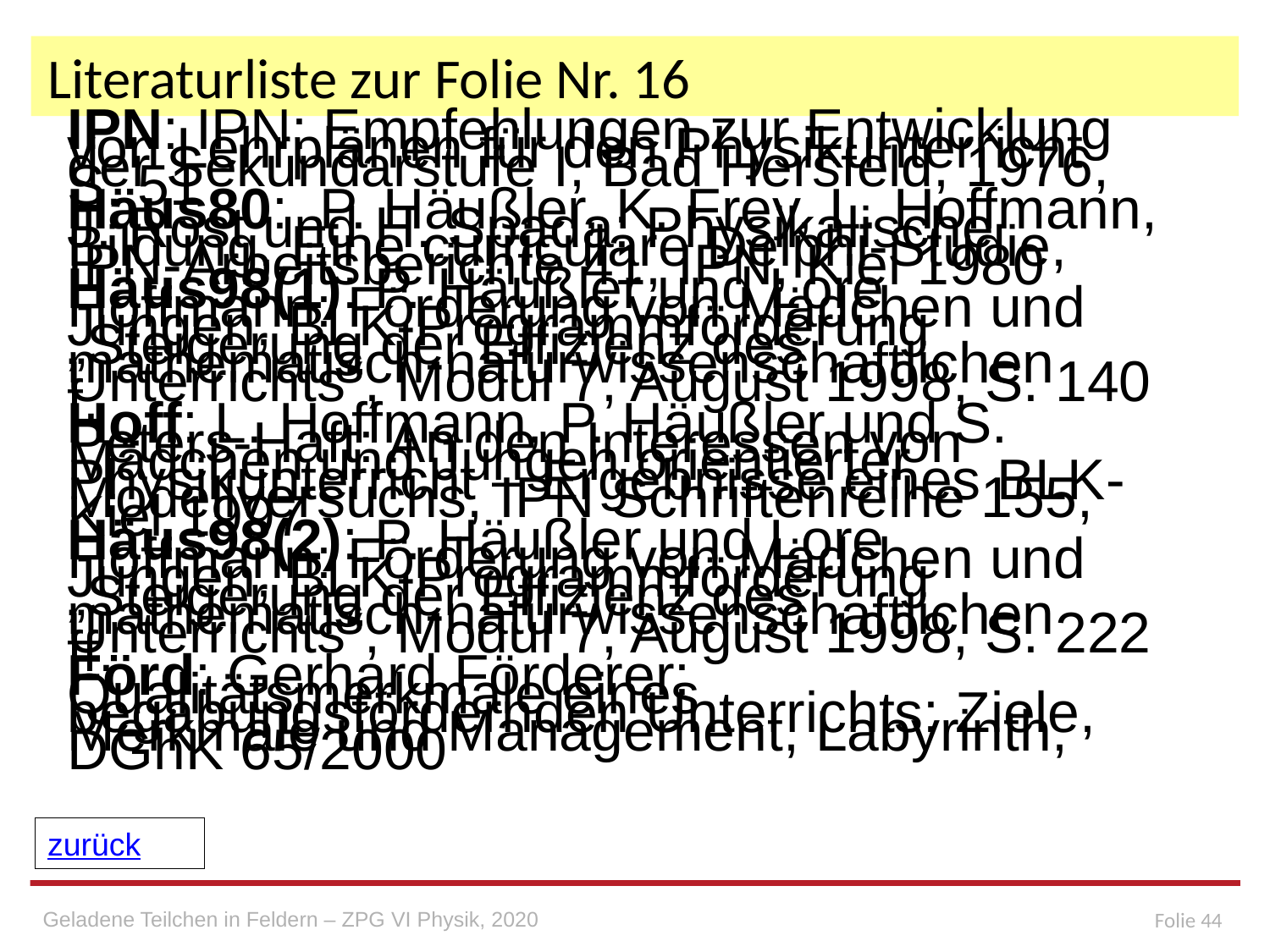

# Literaturliste zur Folie Nr. 16
IPN: IPN: Empfehlungen zur Entwicklung von Lehrplänen für den Physikunterricht der Sekundarstufe I, Bad Hersfeld, 1976, S. 51
Häus80:  P. Häußler, K. Frey, L. Hoffmann, J. Rost und H. Spada: Physikalische Bildung, Eine curriculare Delphi-Studie, IPN-Arbeitsberichte 41, IPN, Kiel 1980
Häus98(1): P. Häußler und Lore Hoffmann: Förderung von Mädchen und Jungen, BLK-Programmförderung „Steigerung der Effizienz des mathematisch-naturwissenschaftlichen Unterrichts“, Modul 7, August 1998, S. 140 f.
Hoff: L. Hoffmann, P. Häußler und S. Peters-Haft: An den Interessen von Mädchen und Jungen orientierter Physikunterricht – Ergebnisse eines BLK-Modellversuchs, IPN Schriftenreihe 155, Kiel 1997
Häus98(2): P. Häußler und Lore Hoffmann: Förderung von Mädchen und Jungen, BLK-Programmförderung „Steigerung der Effizienz des mathematisch-naturwissenschaftlichen Unterrichts“, Modul 7, August 1998, S. 222 ff.
Förd: Gerhard Förderer: Qualitätsmerkmale eines begabungsfördernden Unterrichts: Ziele, Merkmale und Management, Labyrinth, DGhK 65/2000

zurück
Geladene Teilchen in Feldern – ZPG VI Physik, 2020
Folie 44